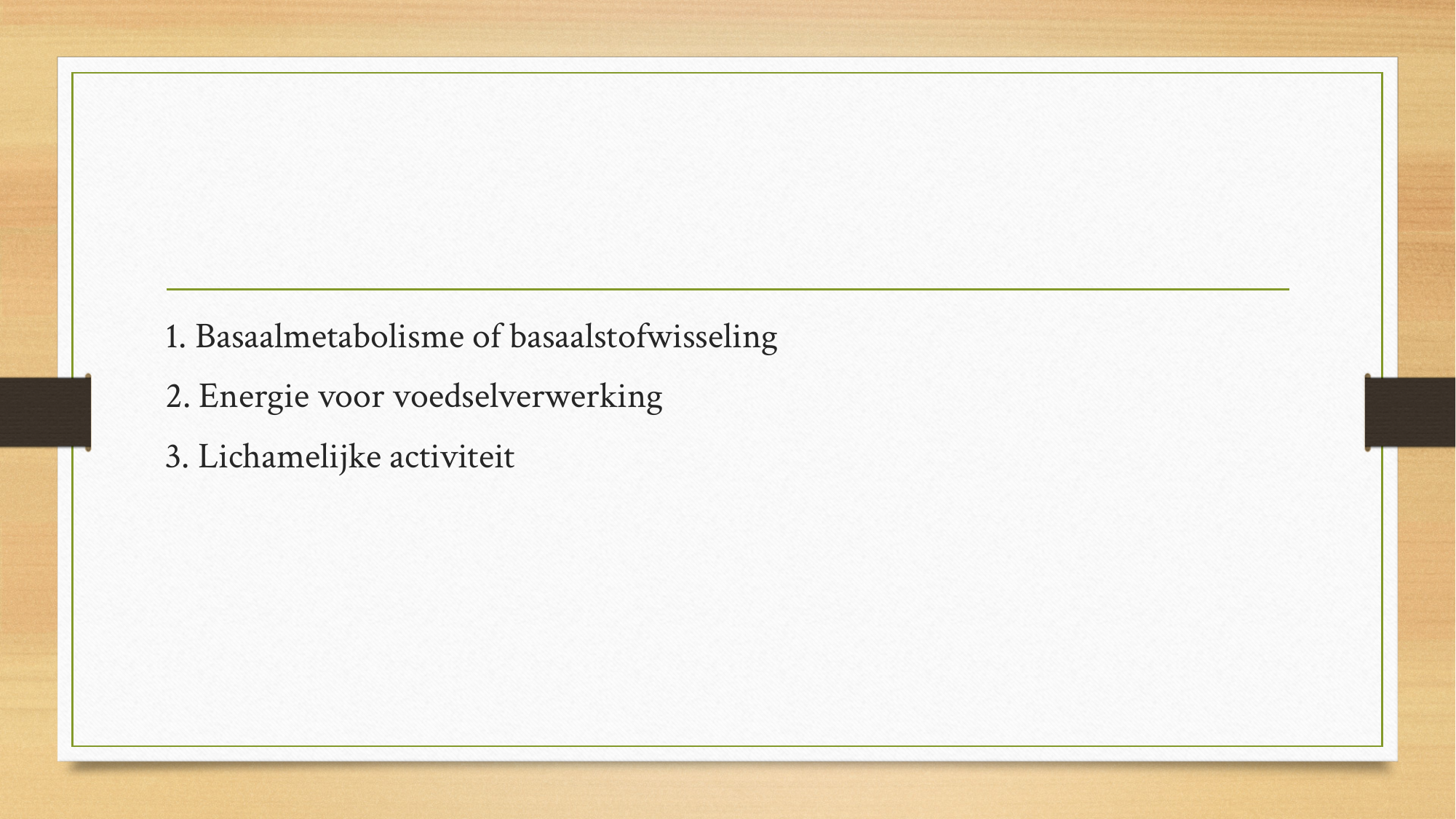

#
1. Basaalmetabolisme of basaalstofwisseling
2. Energie voor voedselverwerking
3. Lichamelijke activiteit